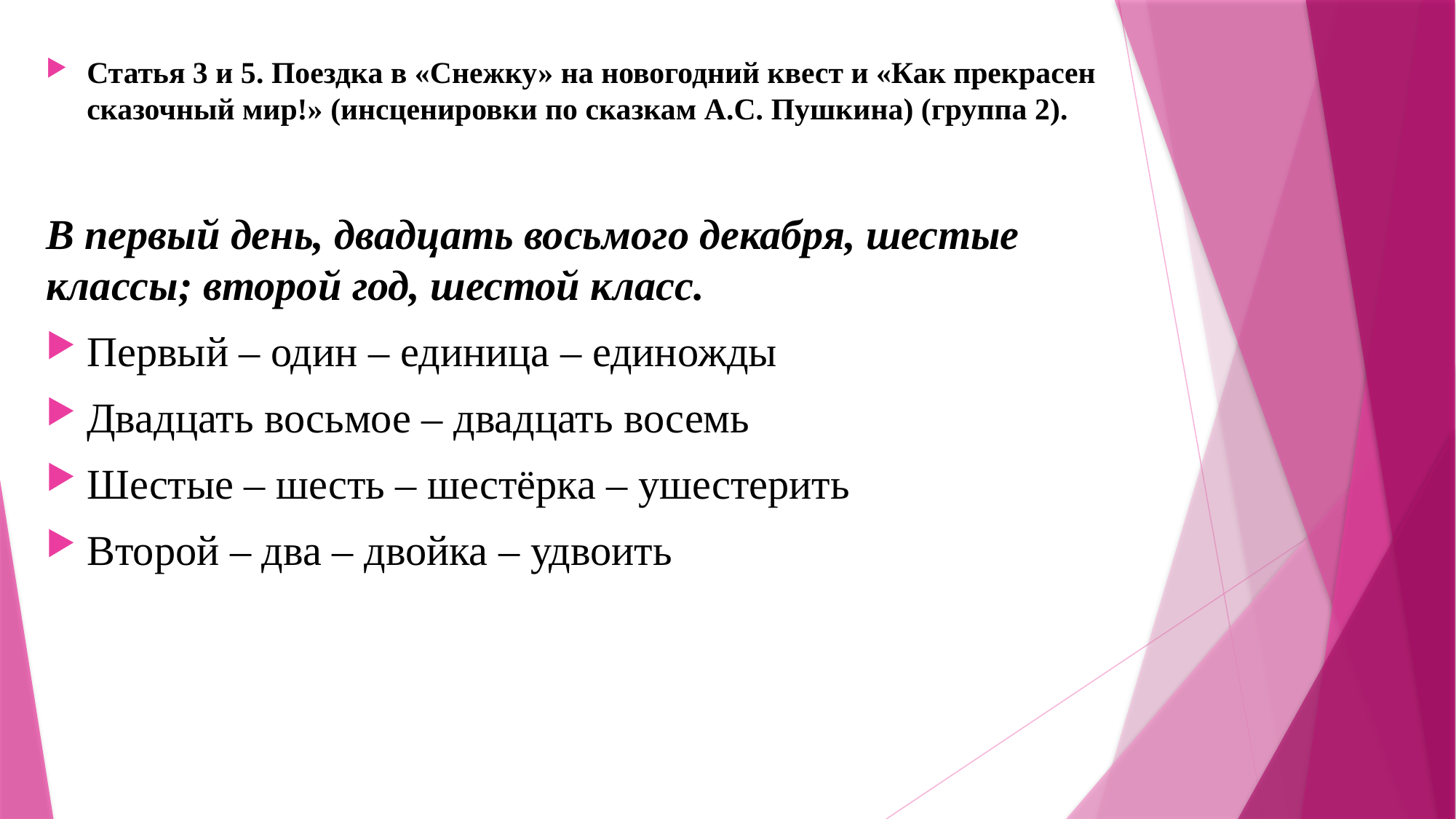

Статья 3 и 5. Поездка в «Снежку» на новогодний квест и «Как прекрасен сказочный мир!» (инсценировки по сказкам А.С. Пушкина) (группа 2).

В первый день, двадцать восьмого декабря, шестые классы; второй год, шестой класс.
Первый – один – единица – единожды
Двадцать восьмое – двадцать восемь
Шестые – шесть – шестёрка – ушестерить
Второй – два – двойка – удвоить